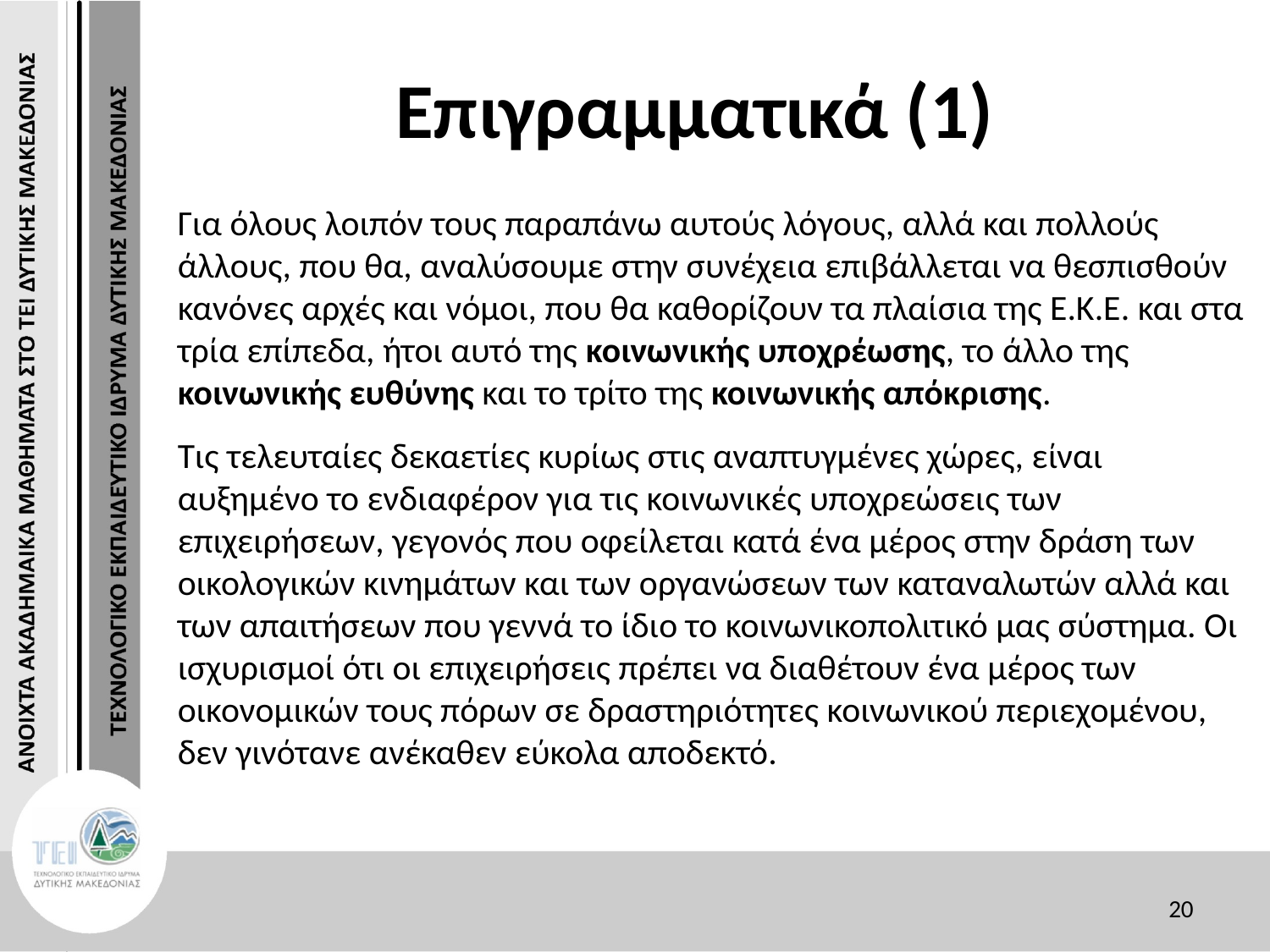

# Επιγραμματικά (1)
Για όλους λοιπόν τους παραπάνω αυτούς λόγους, αλλά και πολλούς άλλους, που θα, αναλύσουμε στην συνέχεια επιβάλλεται να θεσπισθούν κανόνες αρχές και νόμοι, που θα καθορίζουν τα πλαίσια της Ε.Κ.Ε. και στα τρία επίπεδα, ήτοι αυτό της κοινωνικής υποχρέωσης, το άλλο της κοινωνικής ευθύνης και το τρίτο της κοινωνικής απόκρισης.
Τις τελευταίες δεκαετίες κυρίως στις αναπτυγμένες χώρες, είναι αυξημένο το ενδιαφέρον για τις κοινωνικές υποχρεώσεις των επιχειρήσεων, γεγονός που οφείλεται κατά ένα μέρος στην δράση των οικολογικών κινημάτων και των οργανώσεων των καταναλωτών αλλά και των απαιτήσεων που γεννά το ίδιο το κοινωνικοπολιτικό μας σύστημα. Οι ισχυρισμοί ότι οι επιχειρήσεις πρέπει να διαθέτουν ένα μέρος των οικονομικών τους πόρων σε δραστηριότητες κοινωνικού περιεχομένου, δεν γινότανε ανέκαθεν εύκολα αποδεκτό.
20